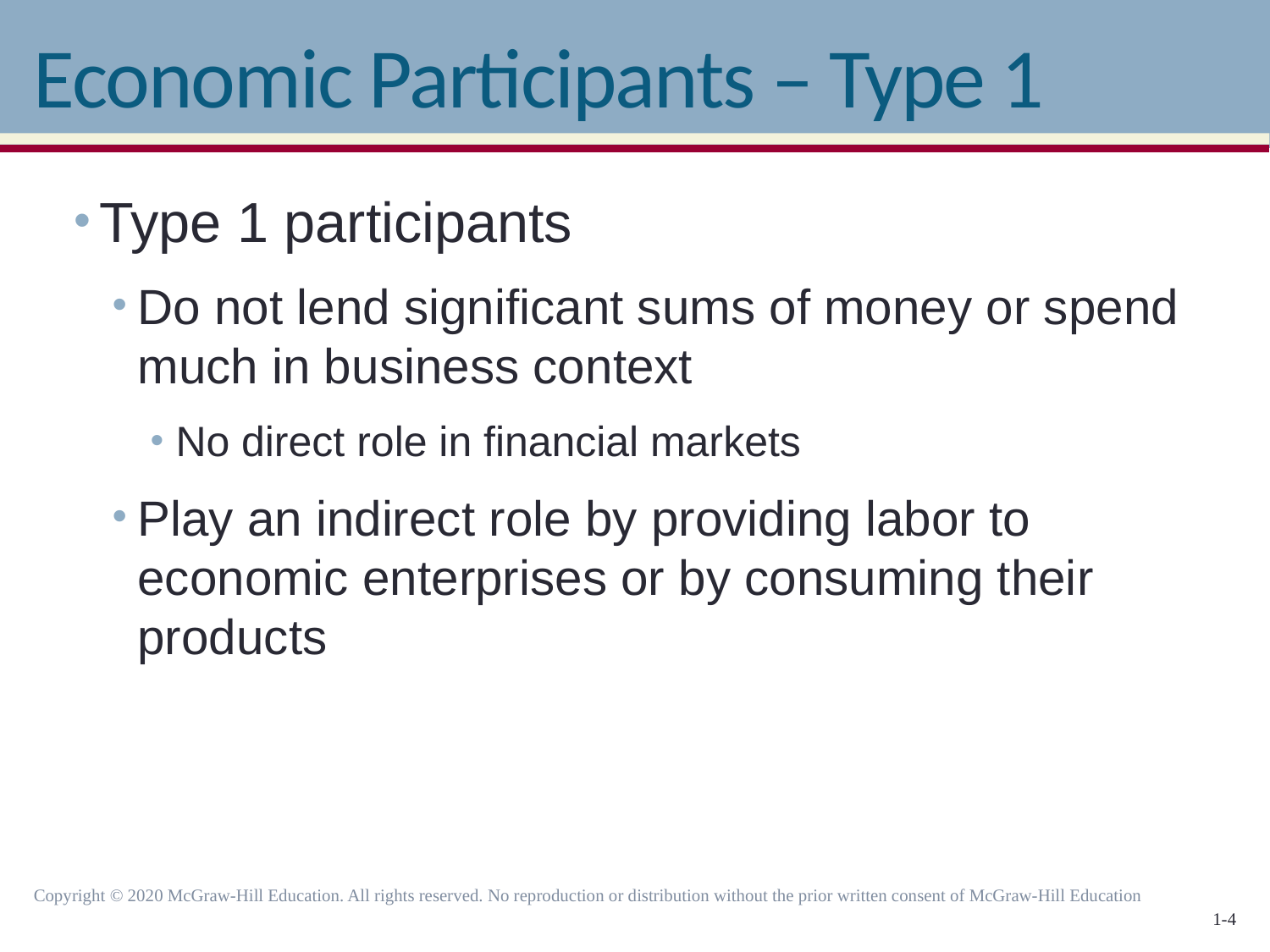

# Economic Participants – Type 1
Type 1 participants
Do not lend significant sums of money or spend much in business context
No direct role in financial markets
Play an indirect role by providing labor to economic enterprises or by consuming their products
Copyright © 2020 McGraw-Hill Education. All rights reserved. No reproduction or distribution without the prior written consent of McGraw-Hill Education